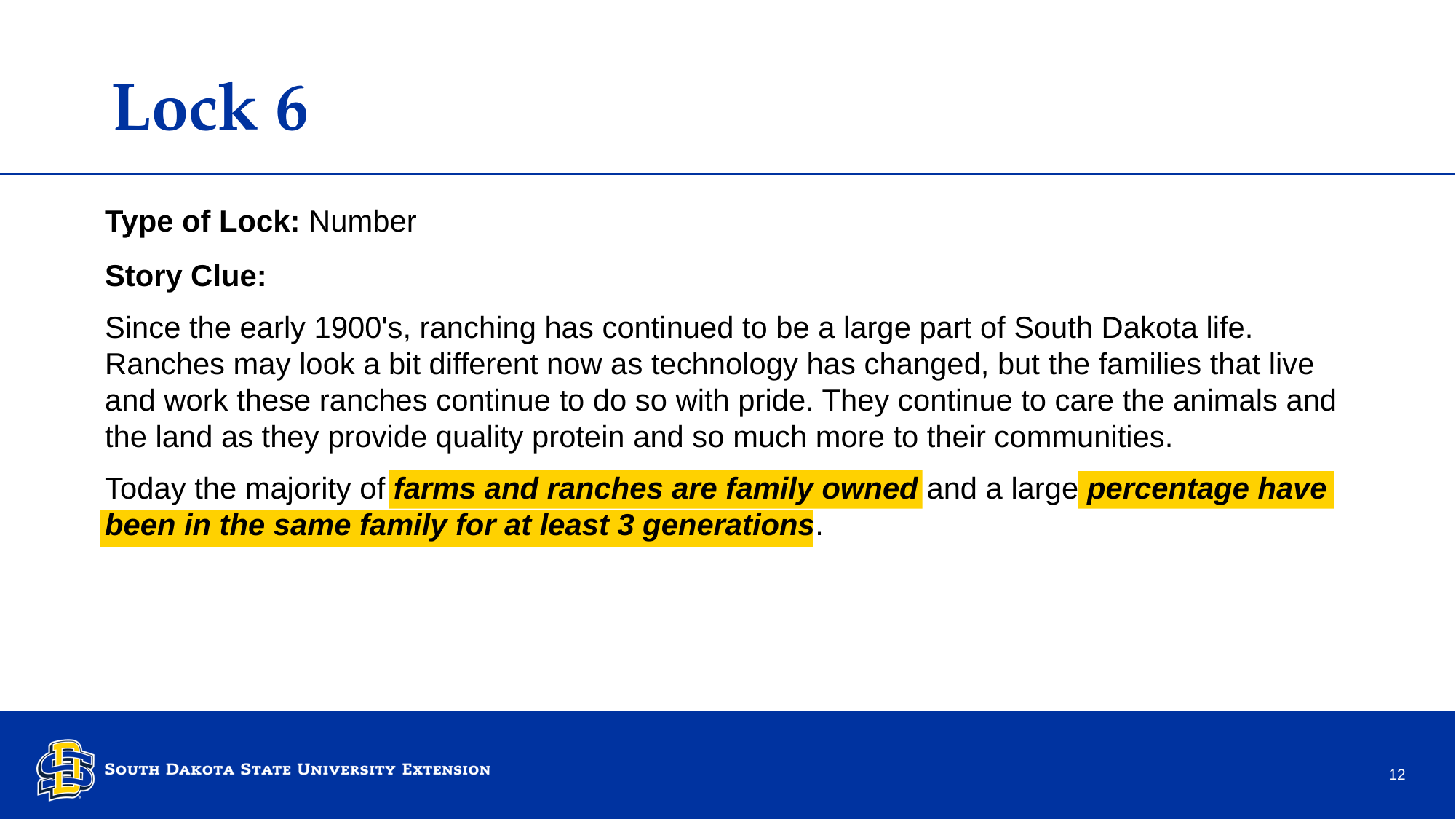

# Lock 6 – 1
Type of Lock: Number
Story Clue:
Since the early 1900's, ranching has continued to be a large part of South Dakota life. Ranches may look a bit different now as technology has changed, but the families that live and work these ranches continue to do so with pride. They continue to care the animals and the land as they provide quality protein and so much more to their communities.
Today the majority of farms and ranches are family owned and a large percentage have been in the same family for at least 3 generations.